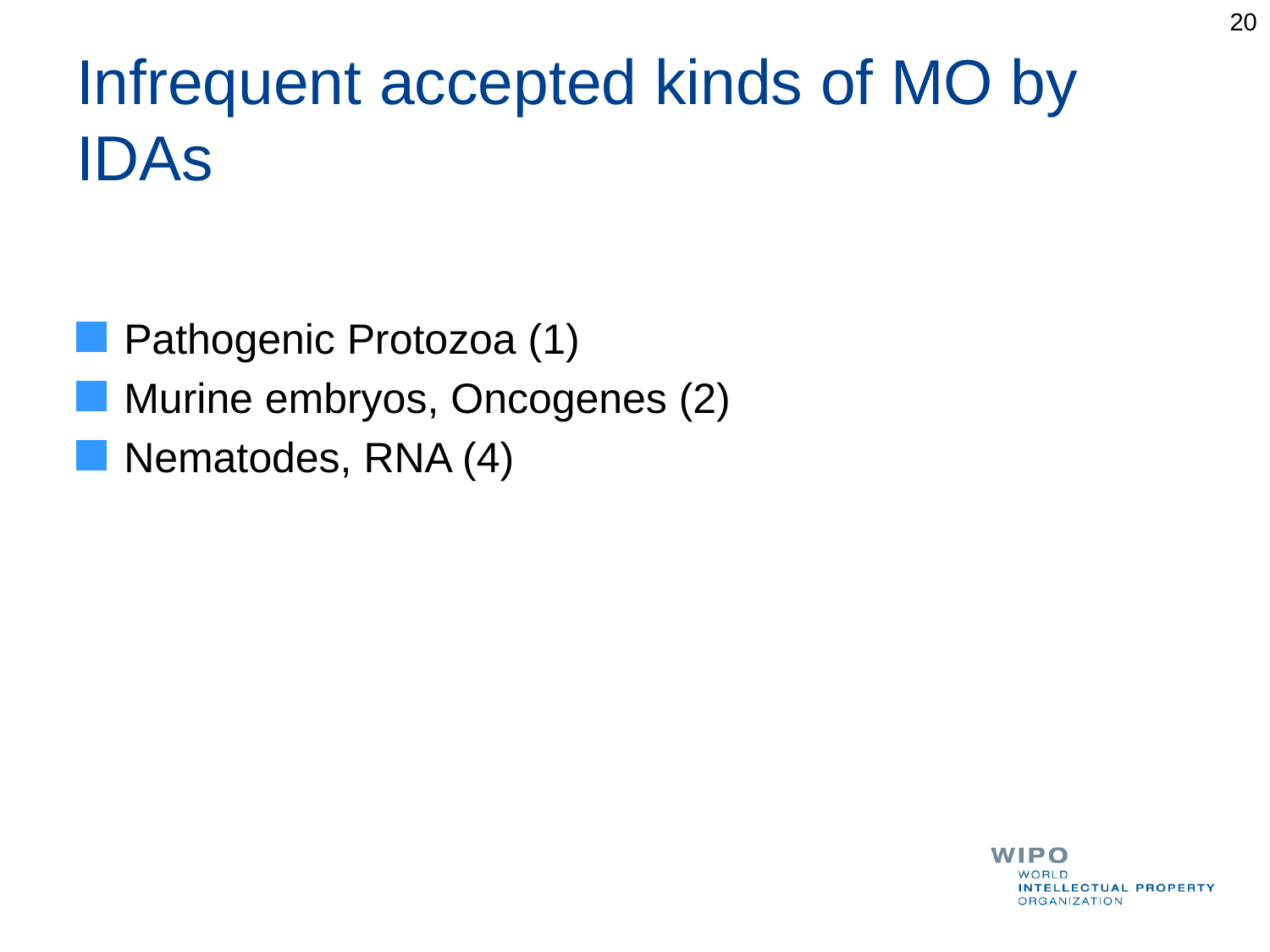

20
# Infrequent accepted kinds of MO by IDAs

Pathogenic Protozoa (1)
Murine embryos, Oncogenes (2)
Nematodes, RNA (4)